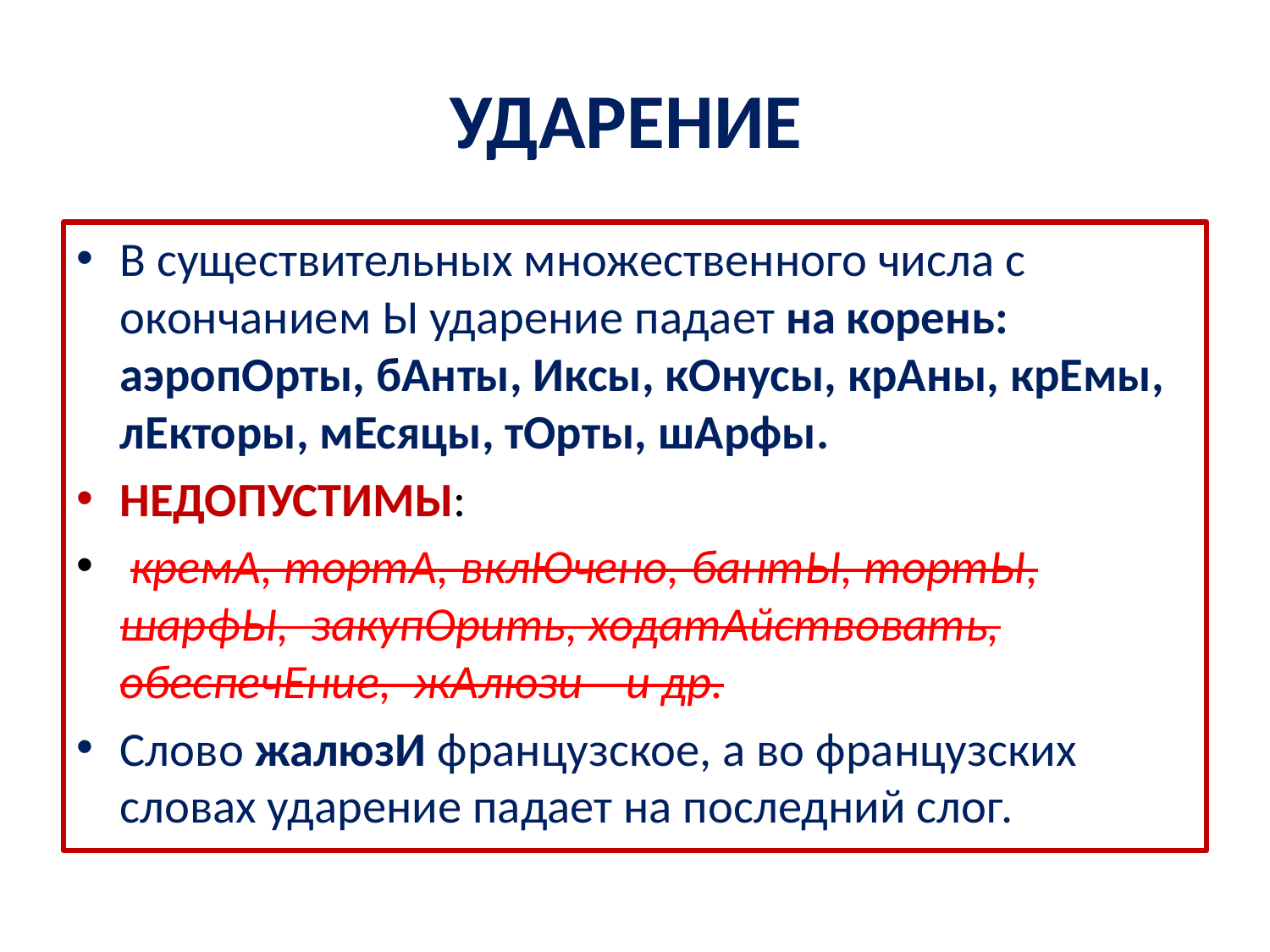

# УДАРЕНИЕ
В существительных множественного числа с окончанием Ы ударение падает на корень: аэропОрты, бАнты, Иксы, кОнусы, крАны, крЕмы, лЕкторы, мЕсяцы, тОрты, шАрфы.
НЕДОПУСТИМЫ:
 кремА, тортА, вклЮчено, бантЫ, тортЫ, шарфЫ,  закупОрить, ходатАйствовать, обеспечЕние,  жАлюзи    и др.
Слово жалюзИ французское, а во французских словах ударение падает на последний слог.